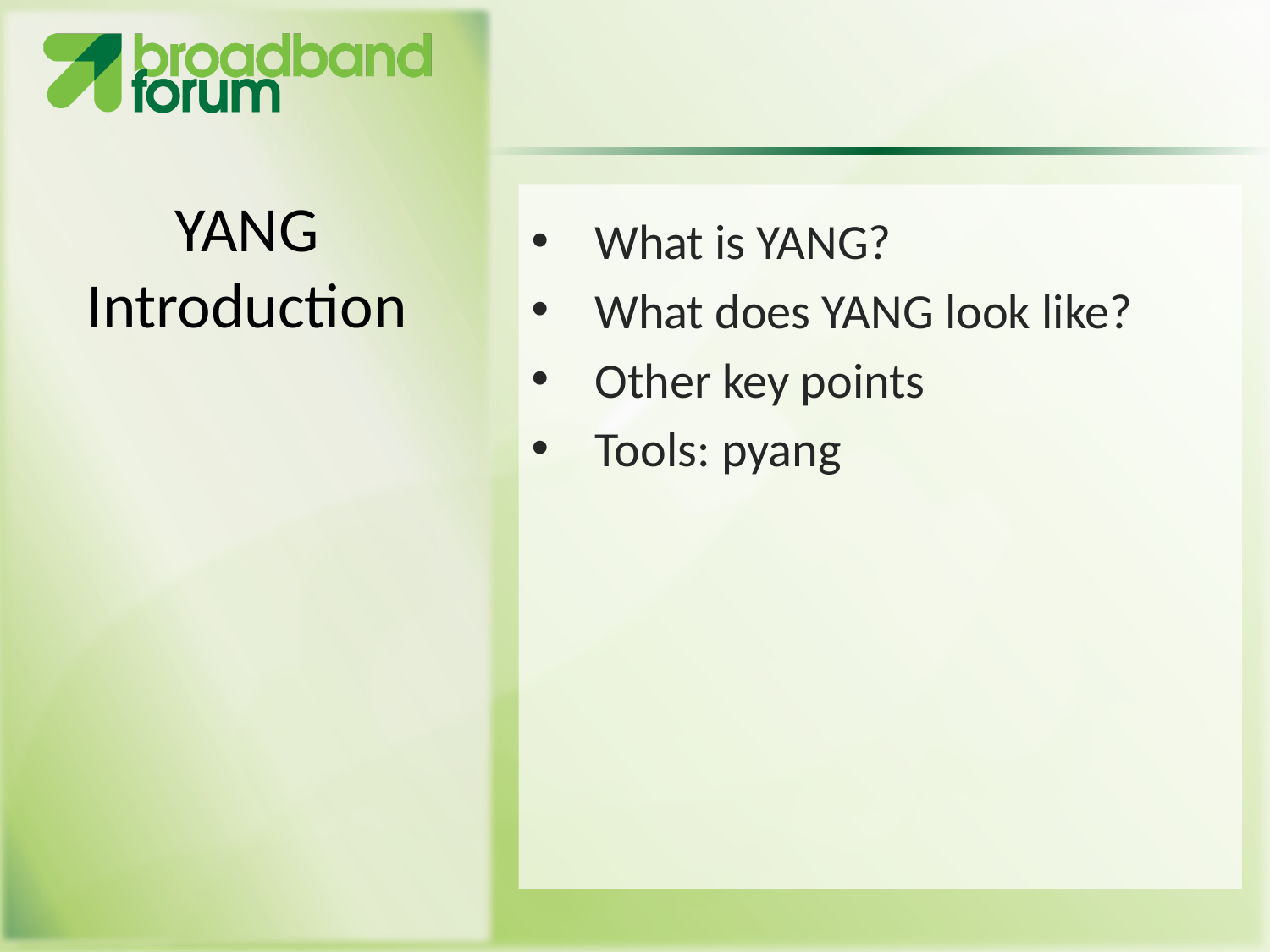

# YANG Introduction
What is YANG?
What does YANG look like?
Other key points
Tools: pyang